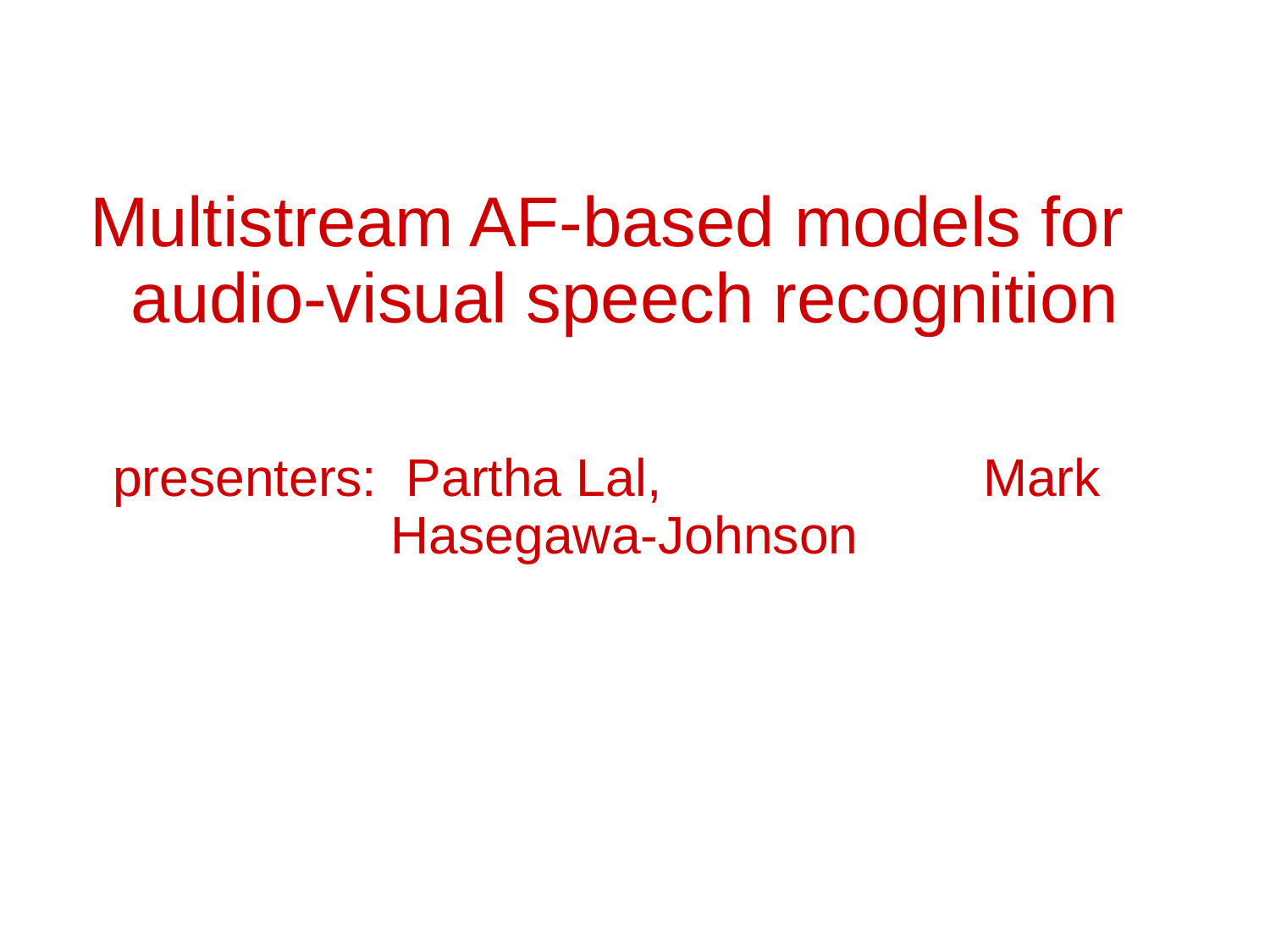

Multistream AF-based models for audio-visual speech recognition

presenters:  Partha Lal,                      Mark Hasegawa-Johnson